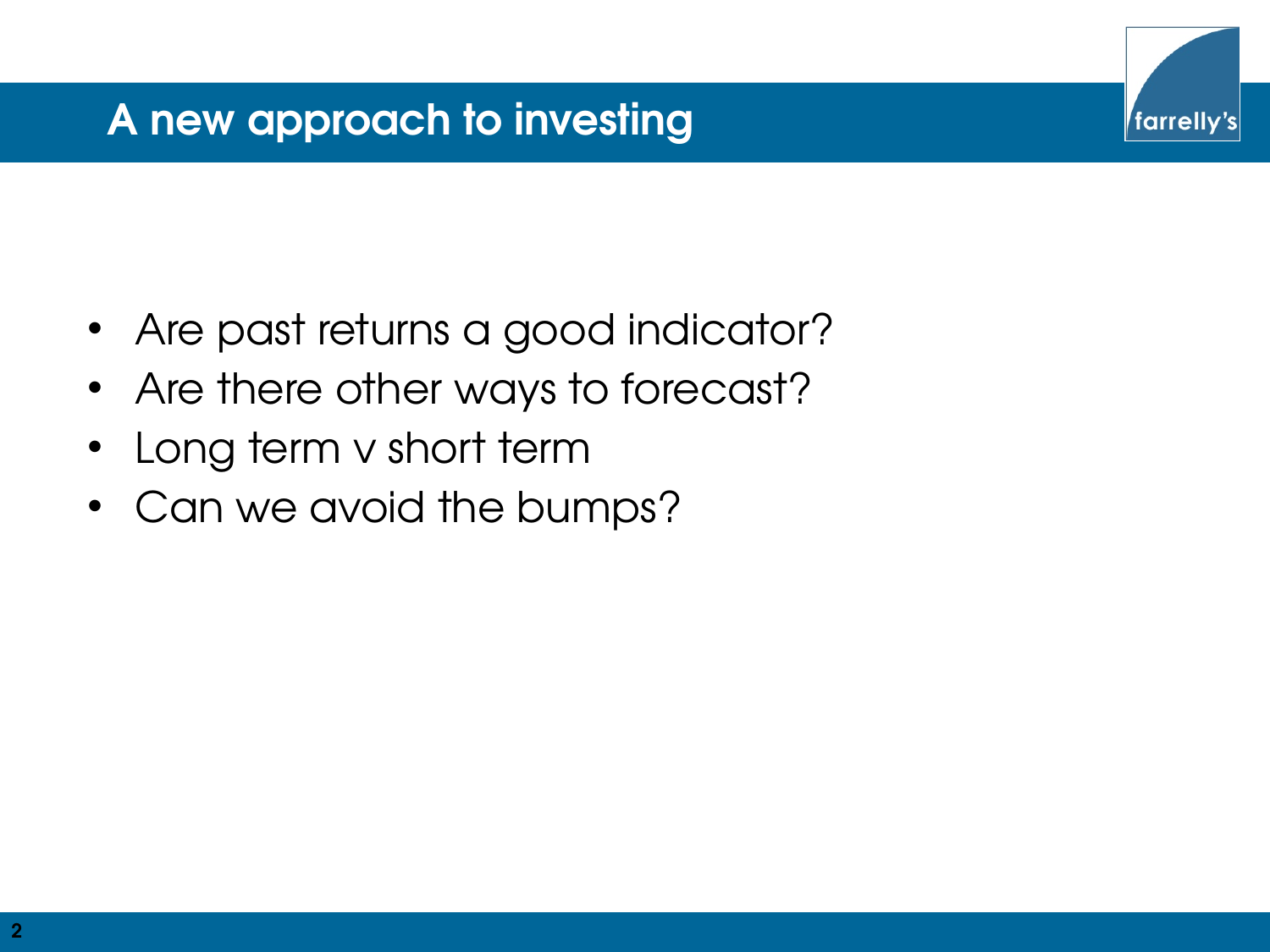

A new approach to investing
Are past returns a good indicator?
Are there other ways to forecast?
Long term v short term
Can we avoid the bumps?

2